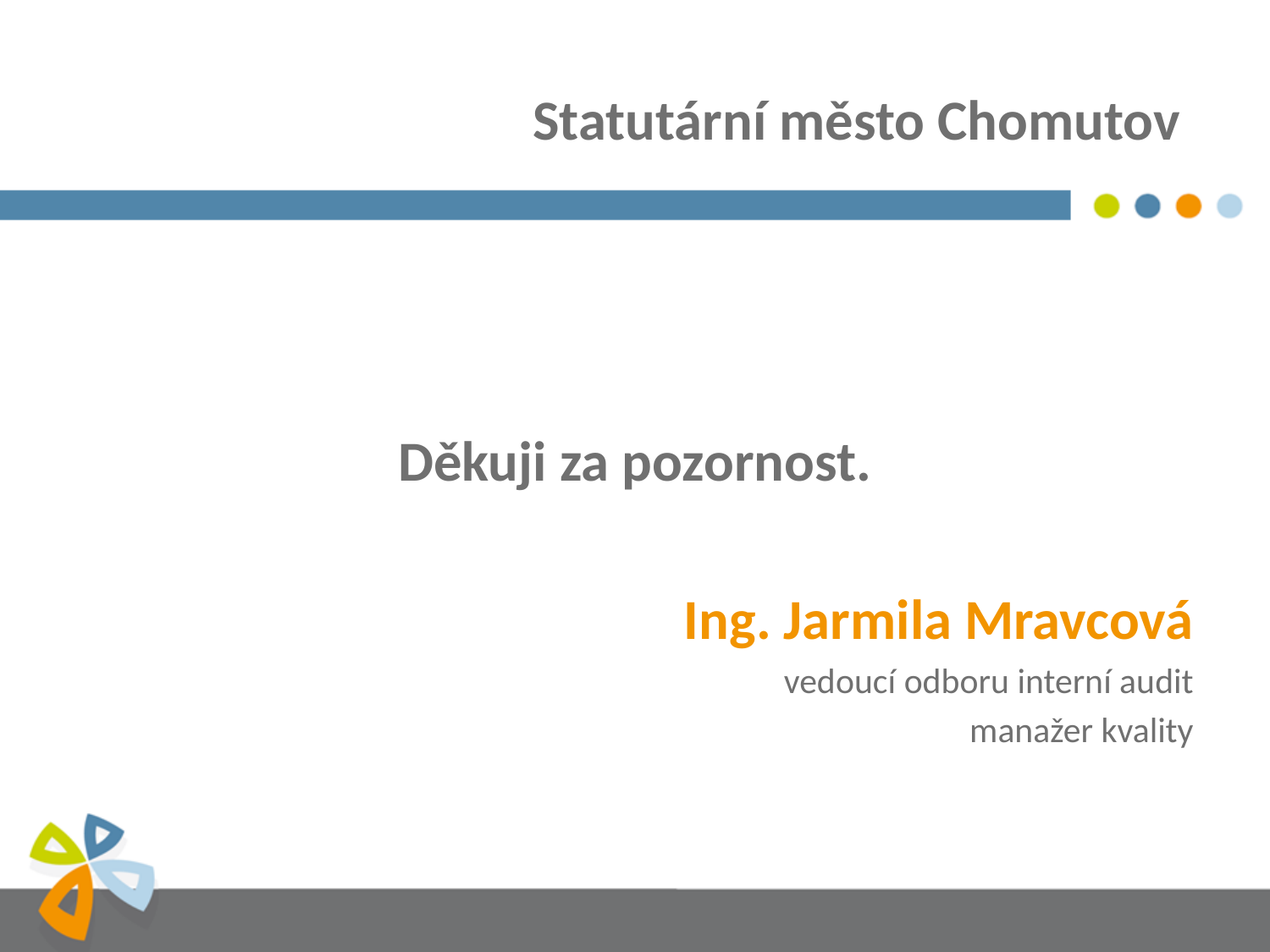

# Statutární město Chomutov

Děkuji za pozornost.

Ing. Jarmila Mravcová
 vedoucí odboru interní audit
manažer kvality